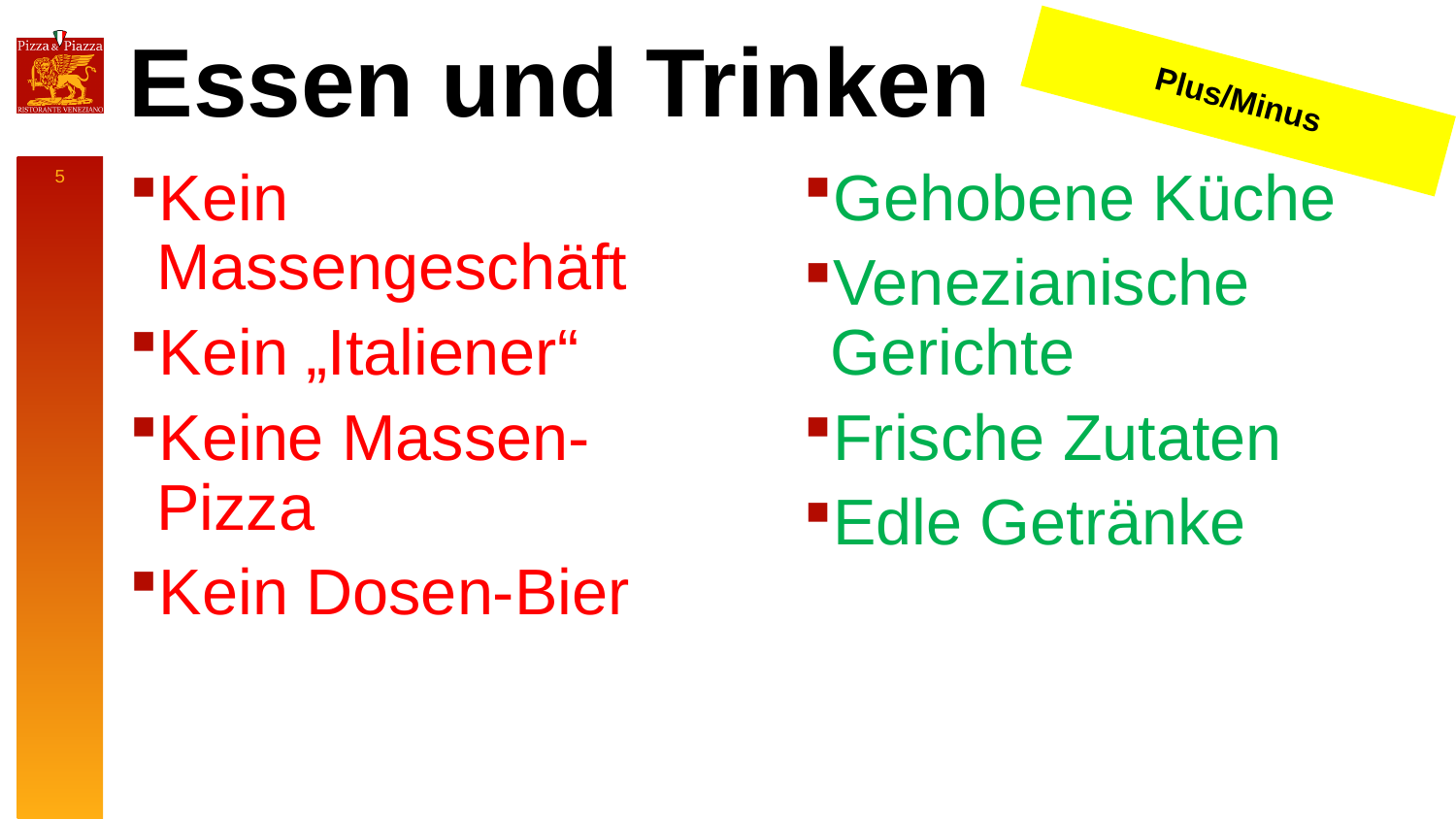

# Essen und Trinken
Plus/Minus
5
Kein Massengeschäft
Kein „Italiener“
Keine Massen-Pizza
Kein Dosen-Bier

Gehobene Küche
Venezianische Gerichte
Frische Zutaten
Edle Getränke